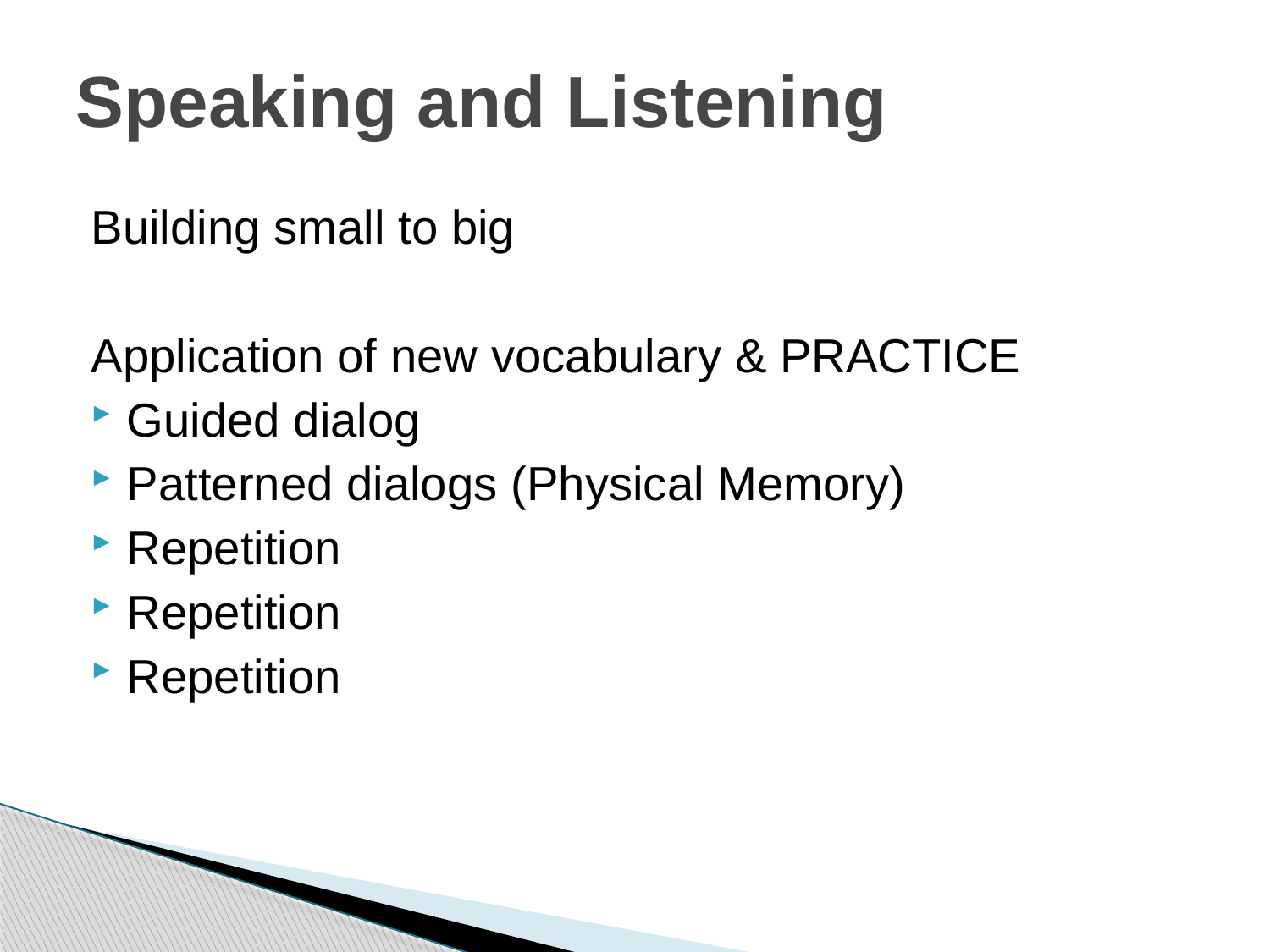

# Speaking and Listening
Building small to big

Application of new vocabulary & PRACTICE
Guided dialog
Patterned dialogs (Physical Memory)
Repetition
Repetition
Repetition